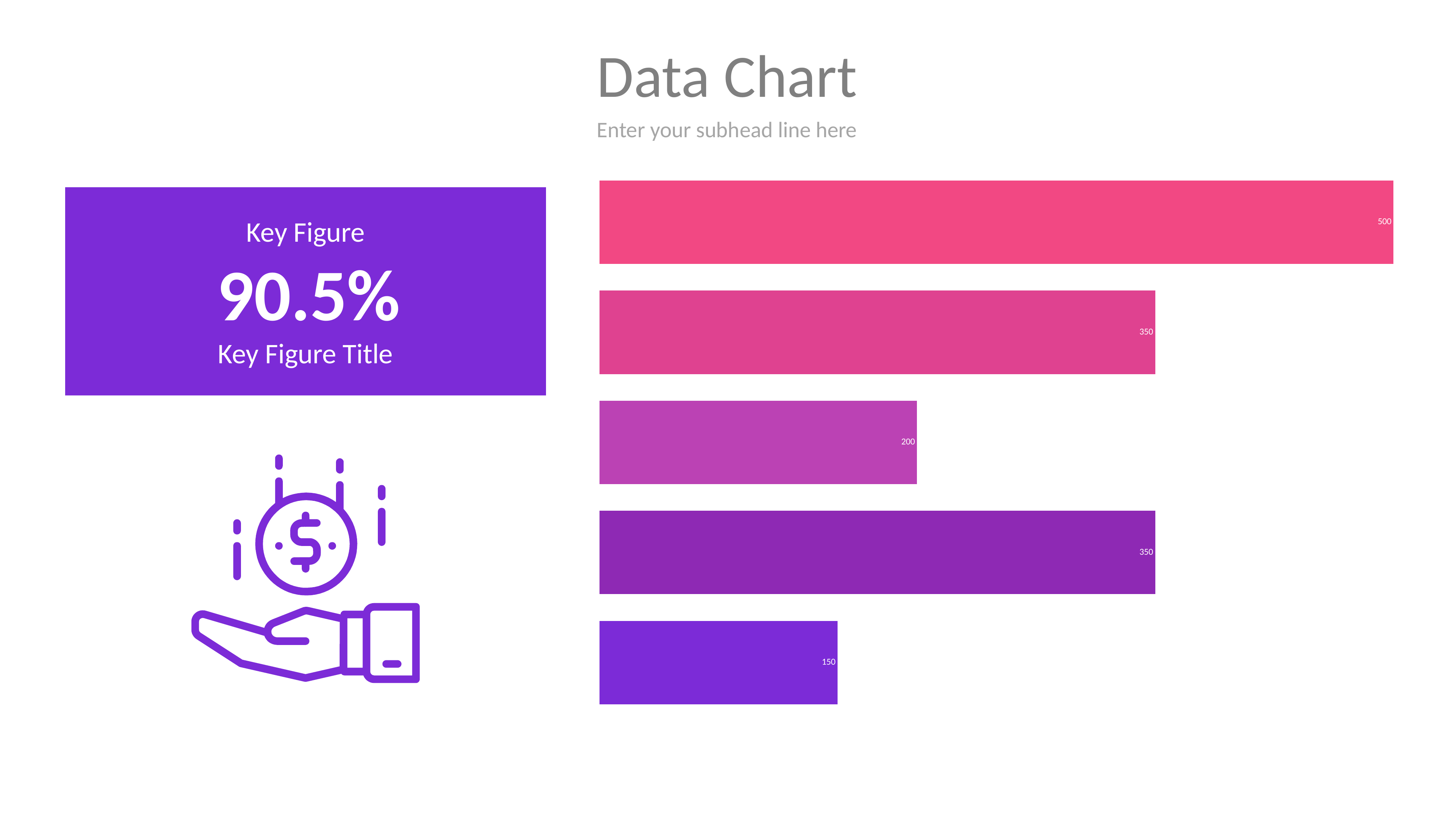

# Data Chart
Enter your subhead line here

### Chart

| Category | Series 1 |
|---|---|
| 2013 | 150.0 |
| 2014 | 350.0 |
| 2015 | 200.0 |
| 2016 | 350.0 |
| 2017 | 500.0 |
Key Figure
 90.5%
Key Figure Title